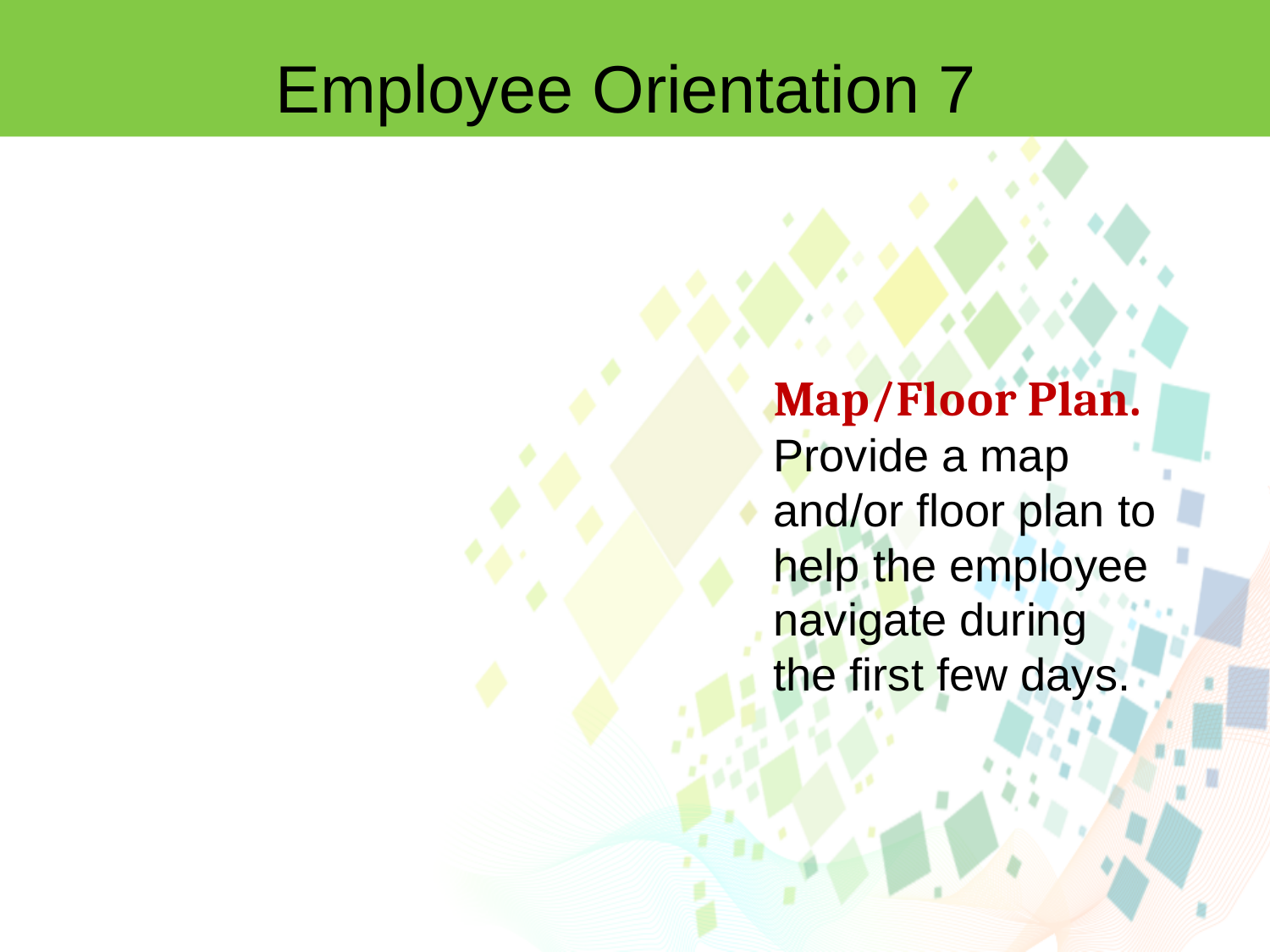

Employee Orientation 7
Map/Floor Plan.
Provide a map and/or floor plan to help the employee navigate during the first few days.